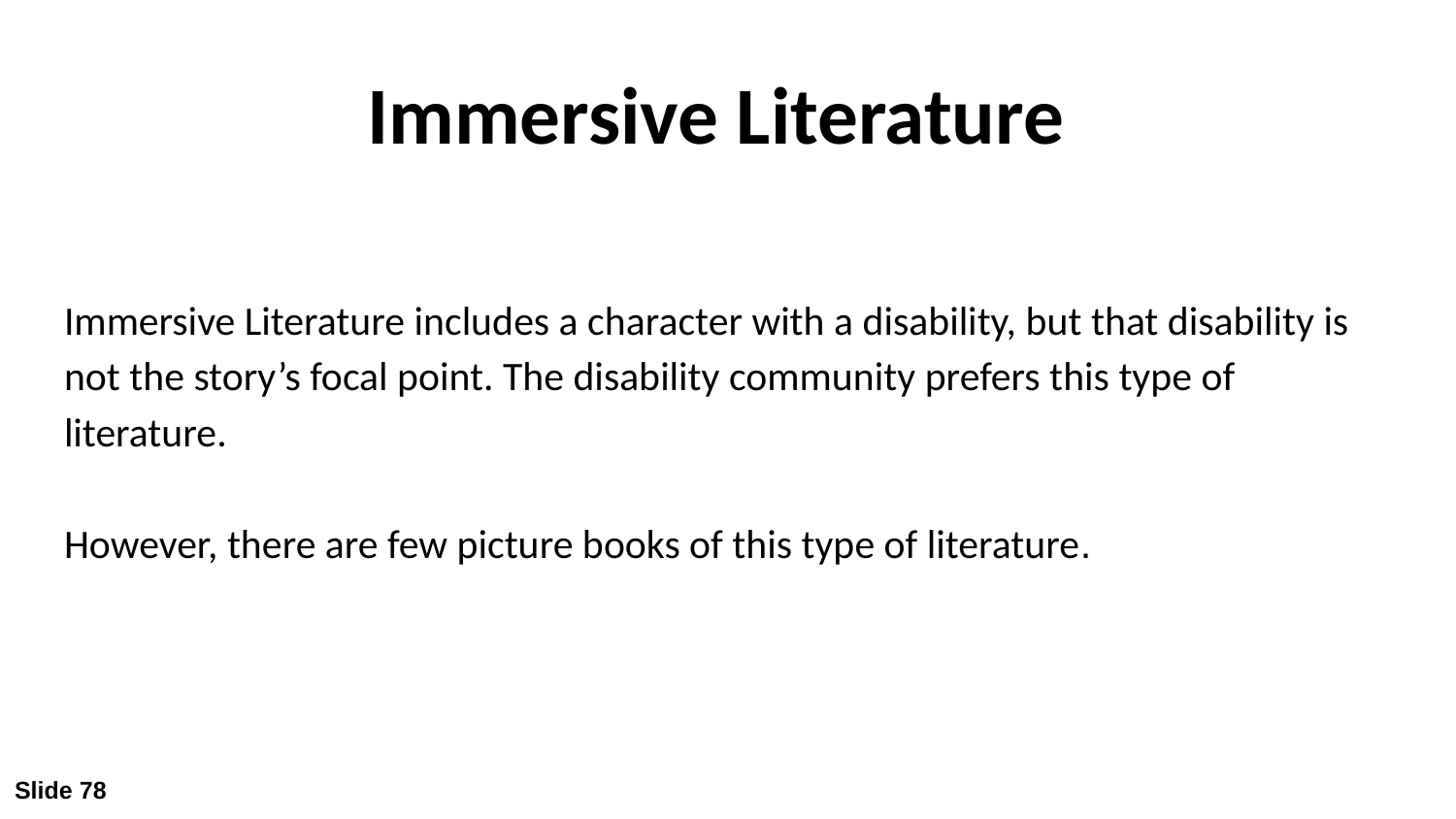

# Immersive Literature
Immersive Literature includes a character with a disability, but that disability is not the story’s focal point. The disability community prefers this type of literature.

However, there are few picture books of this type of literature.
Slide 78